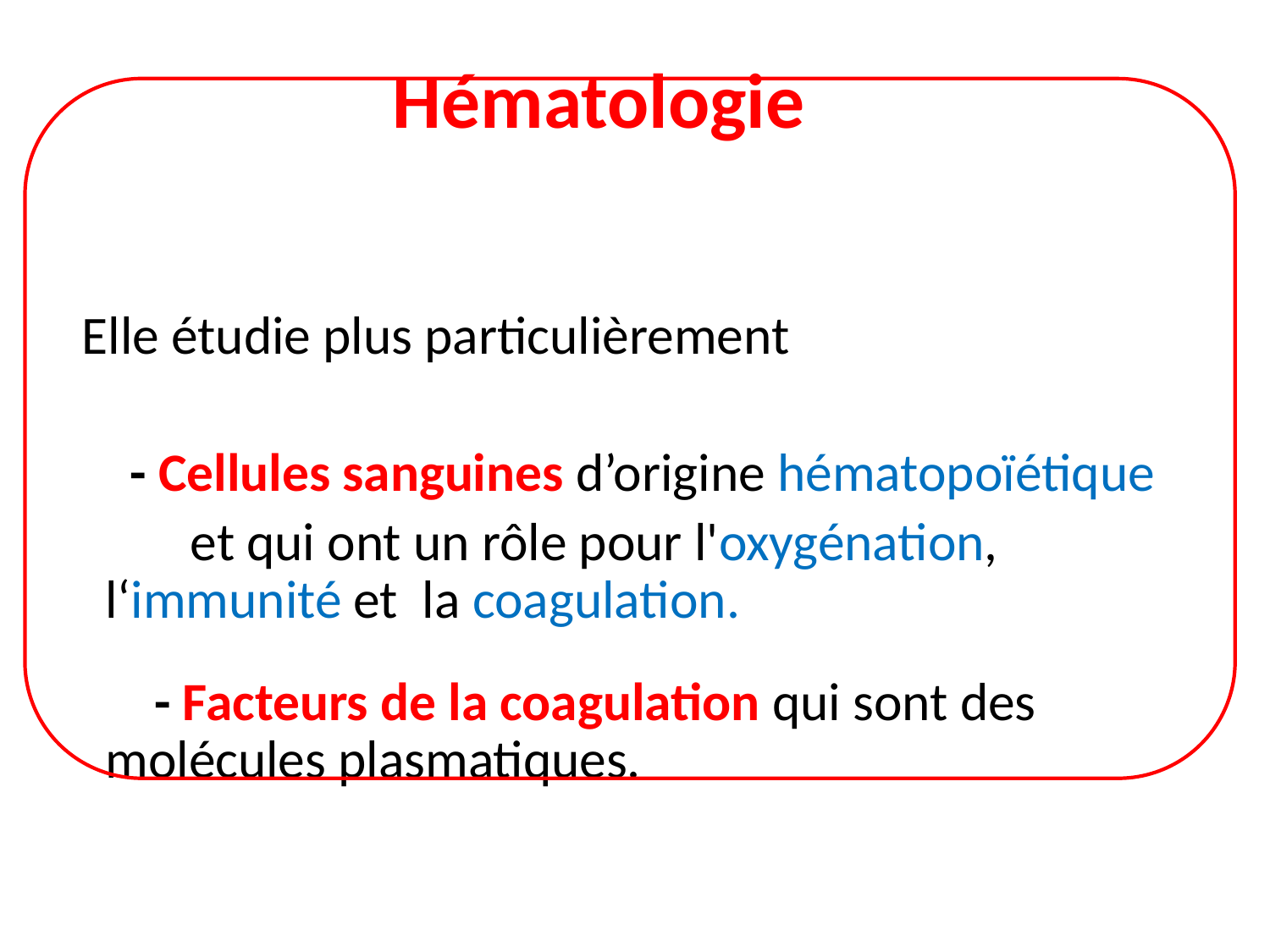

# Hématologie

  Elle étudie plus particulièrement

      - Cellules sanguines d’origine hématopoïétique
           et qui ont un rôle pour l'oxygénation, 	l‘immunité et  la coagulation.

        - Facteurs de la coagulation qui sont des 	molécules plasmatiques.